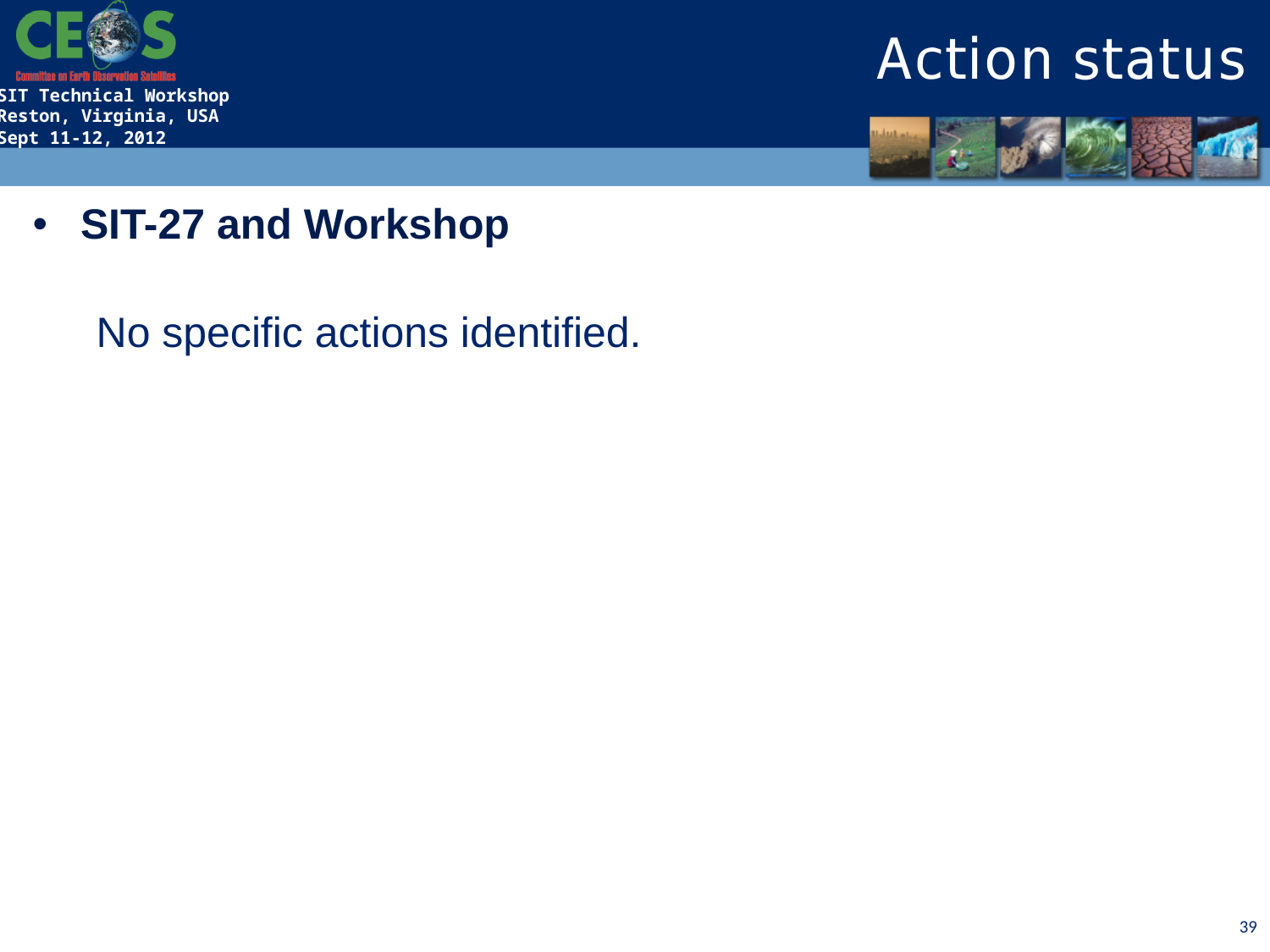

Action status
SIT-27 and Workshop

No specific actions identified.
39